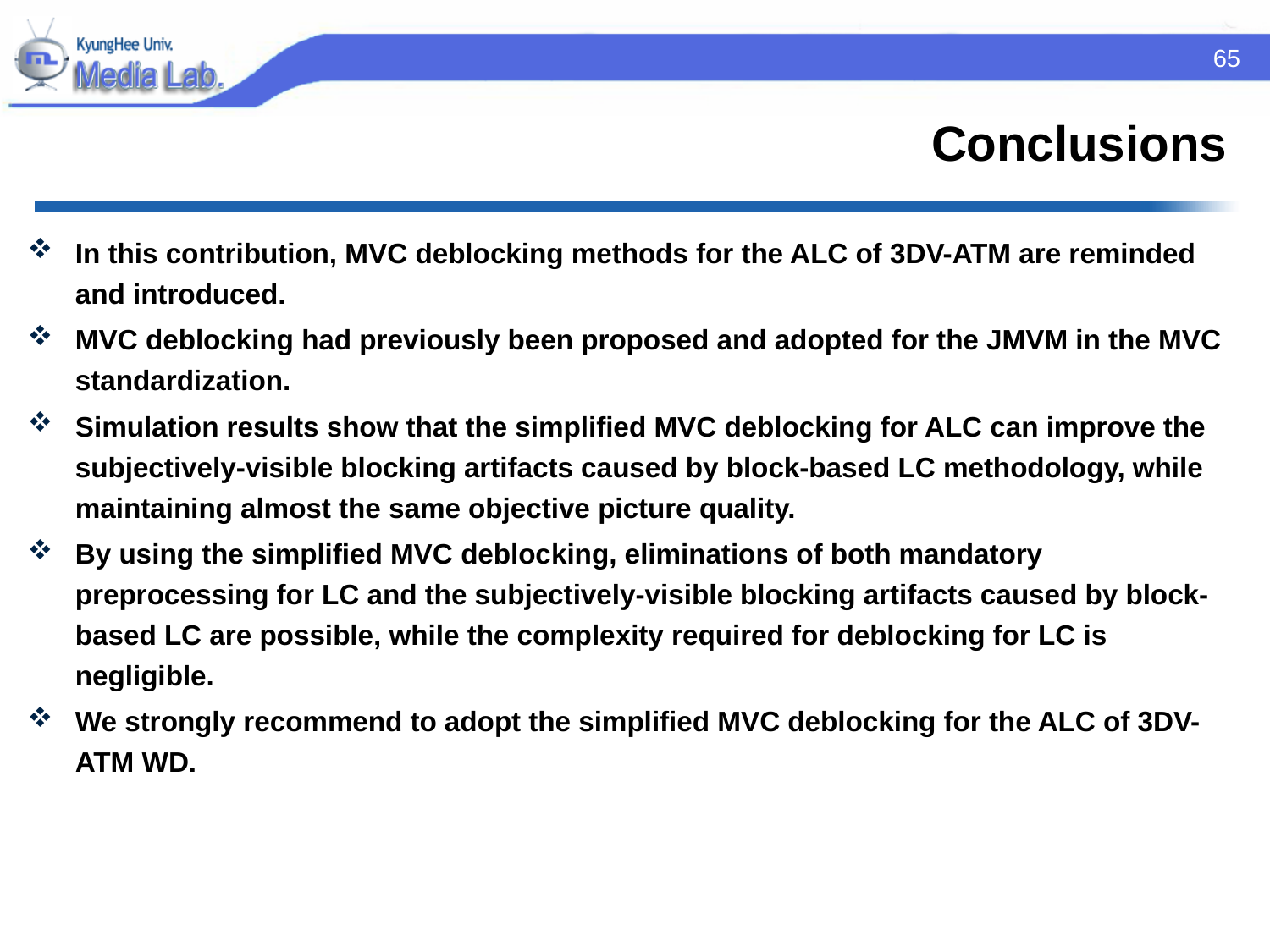

65
# Conclusions
In this contribution, MVC deblocking methods for the ALC of 3DV-ATM are reminded and introduced.
MVC deblocking had previously been proposed and adopted for the JMVM in the MVC standardization.
Simulation results show that the simplified MVC deblocking for ALC can improve the subjectively-visible blocking artifacts caused by block-based LC methodology, while maintaining almost the same objective picture quality.
By using the simplified MVC deblocking, eliminations of both mandatory preprocessing for LC and the subjectively-visible blocking artifacts caused by block-based LC are possible, while the complexity required for deblocking for LC is negligible.
We strongly recommend to adopt the simplified MVC deblocking for the ALC of 3DV-ATM WD.